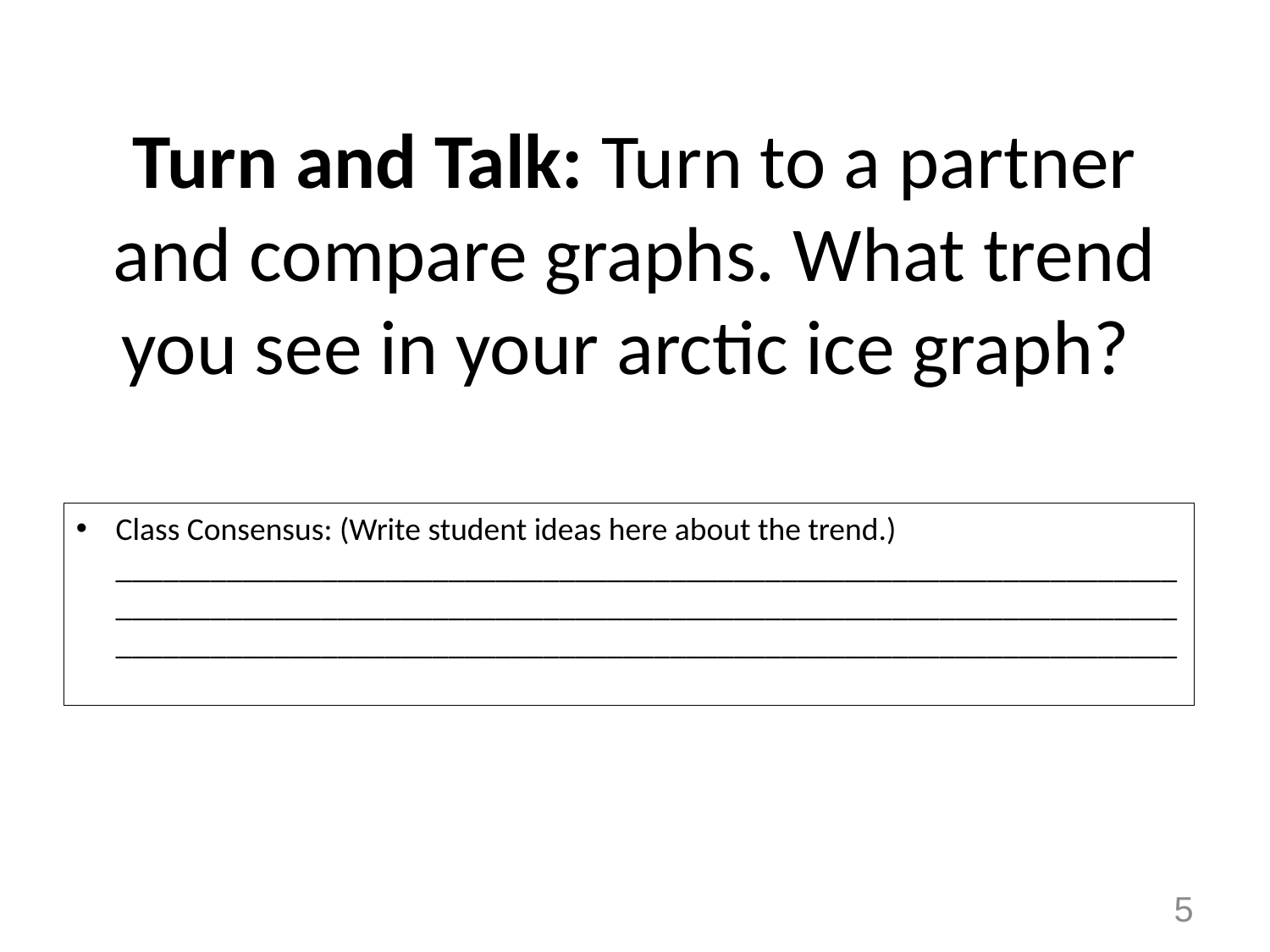

# Turn and Talk: Turn to a partner and compare graphs. What trend you see in your arctic ice graph?
Class Consensus: (Write student ideas here about the trend.) _________________________________________________________________________________________________________________________________________________________________________________________________________

5